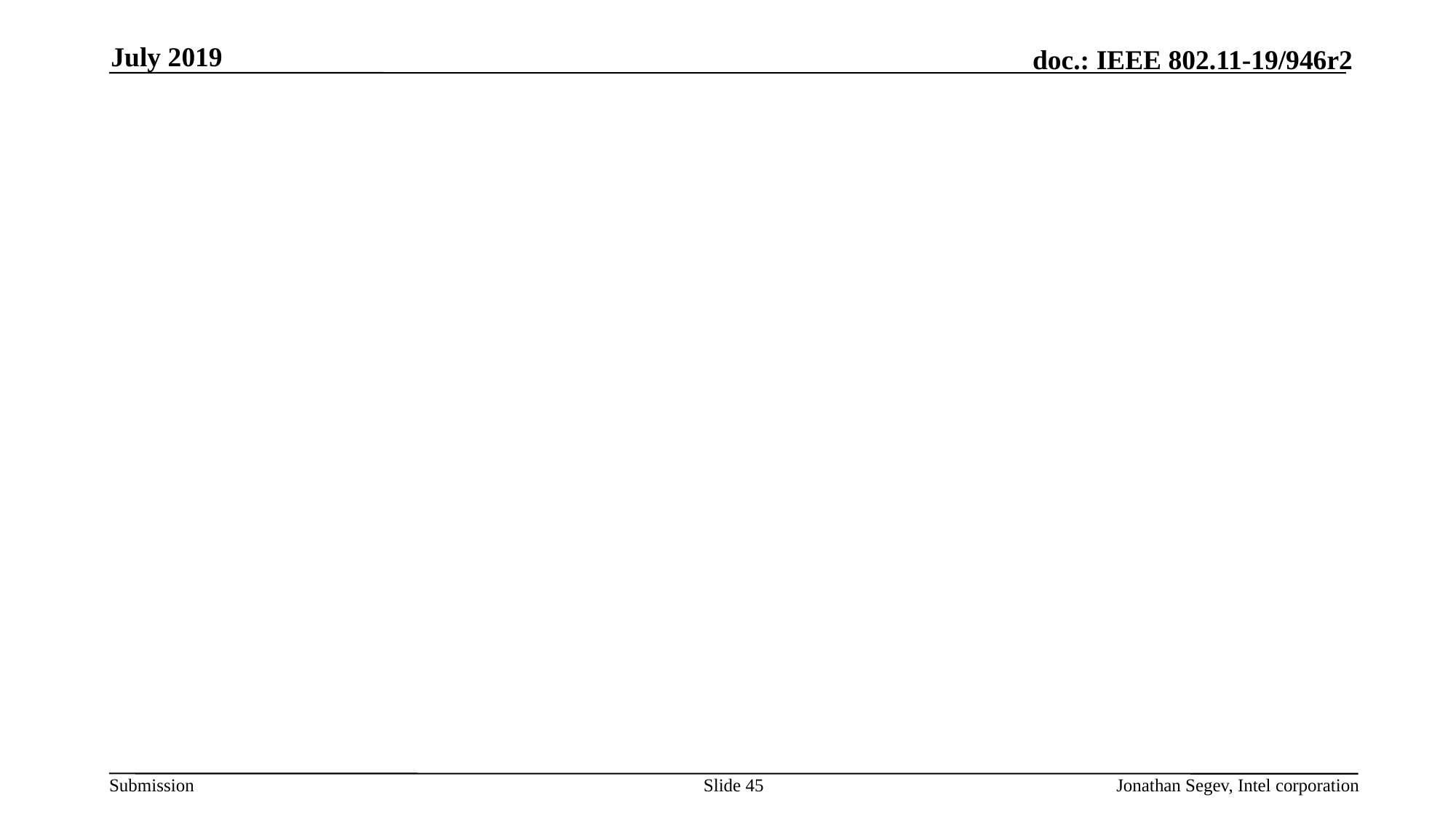

July 2019
#

Slide 45
Jonathan Segev, Intel corporation